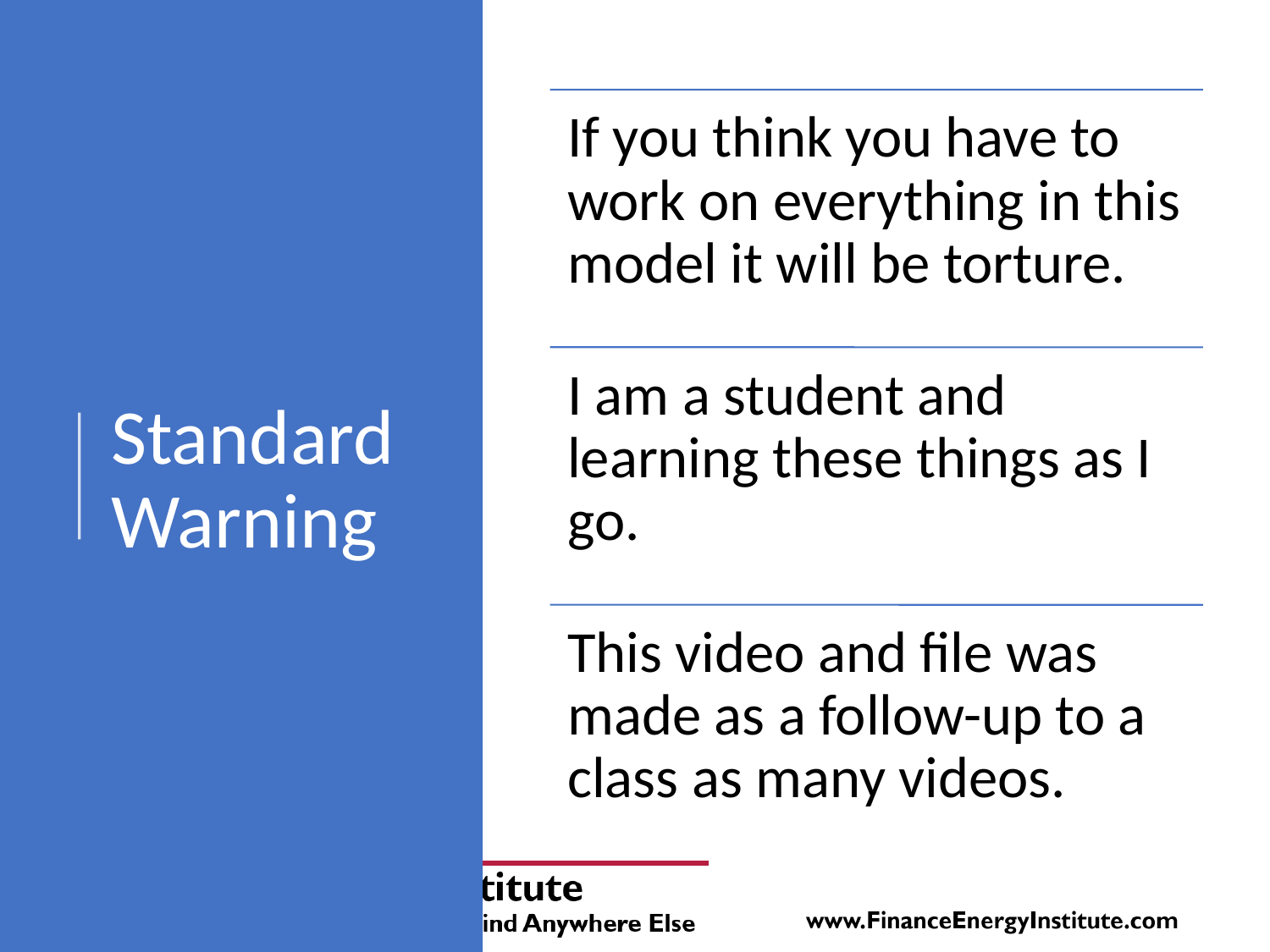

If you think you have to work on everything in this model it will be torture.
I am a student and learning these things as I go.
This video and file was made as a follow-up to a class as many videos.
# Standard Warning